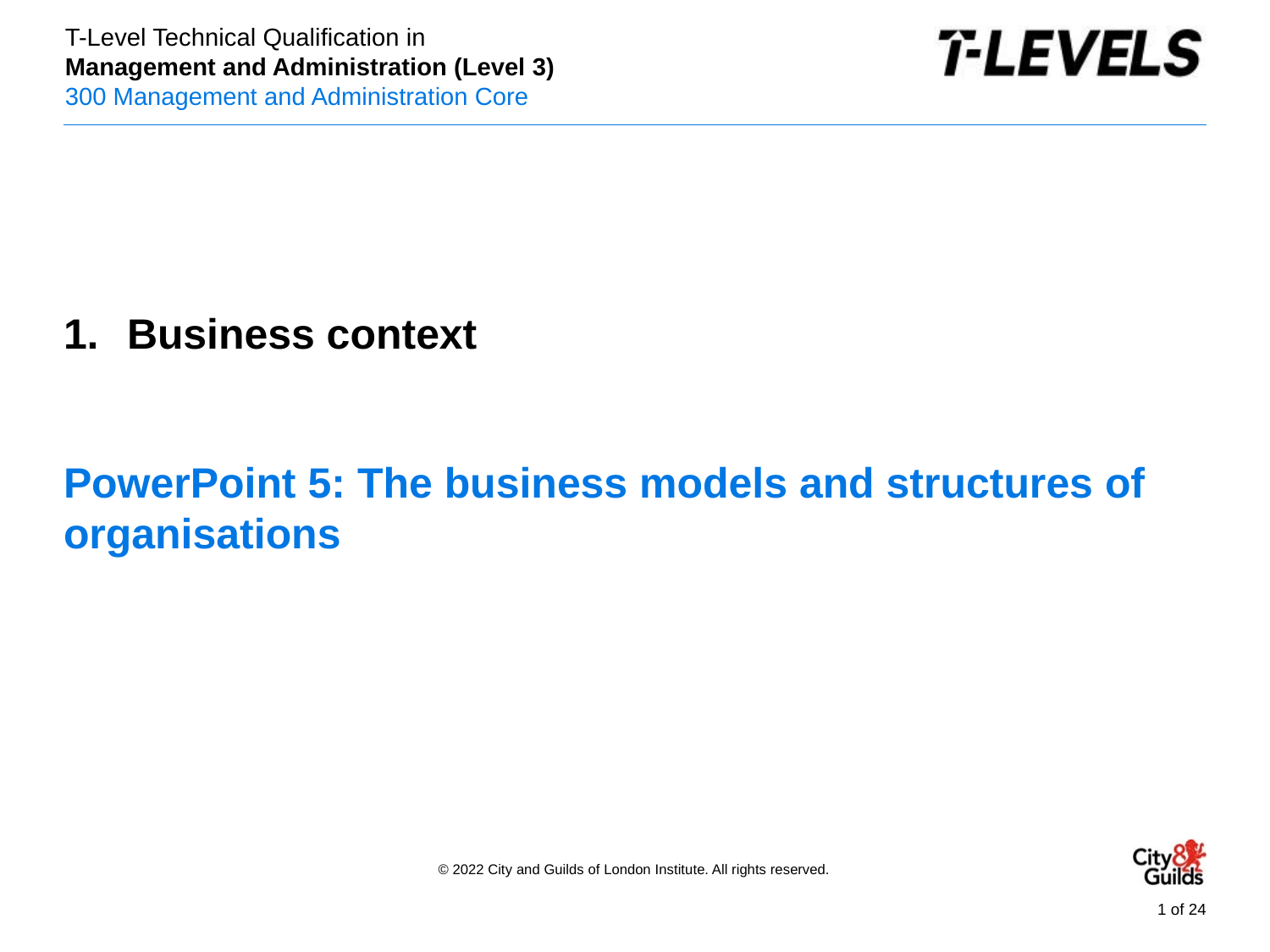

PowerPoint presentation
Business context
# PowerPoint 5: The business models and structures of  organisations